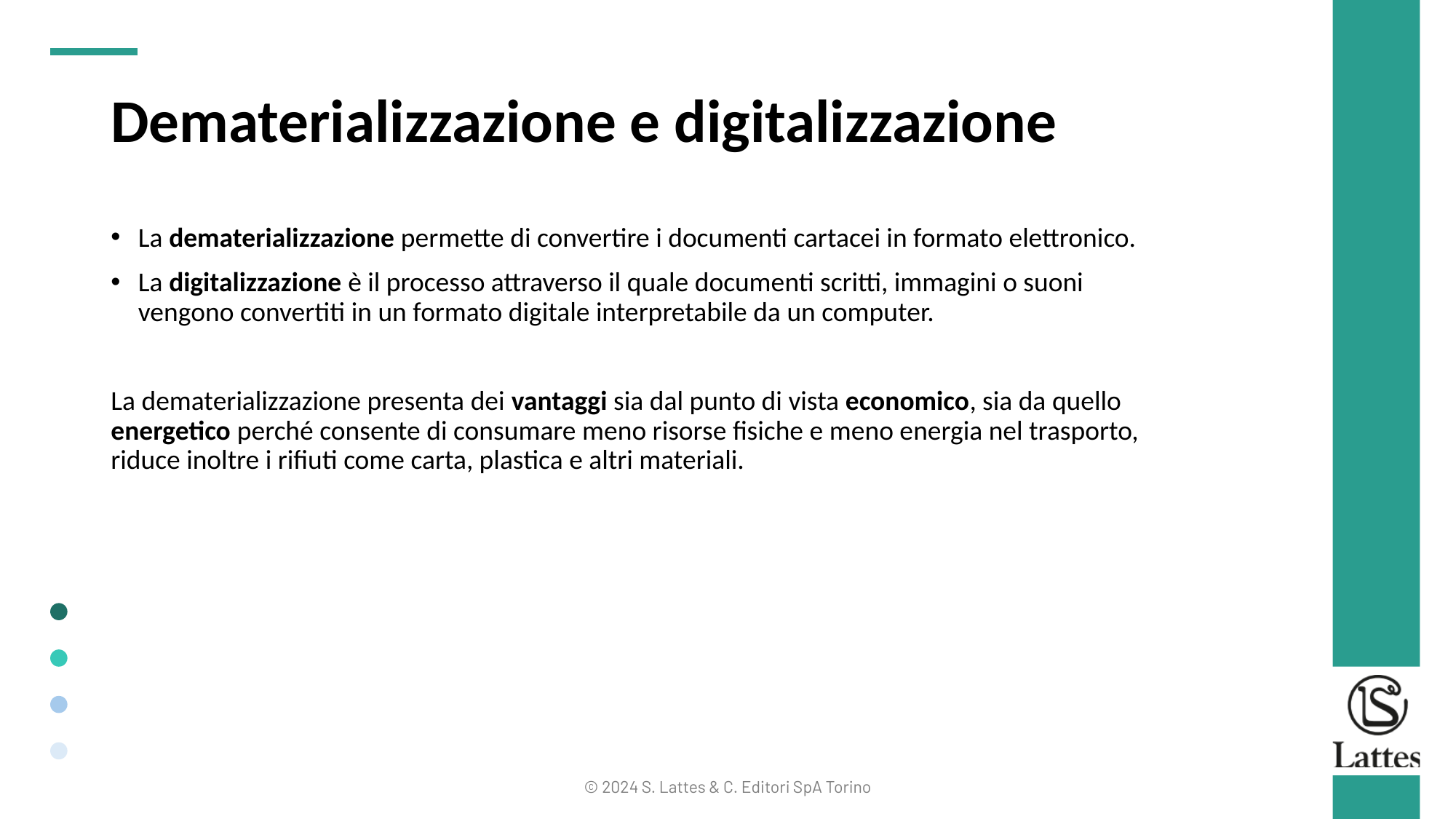

Dematerializzazione e digitalizzazione
La dematerializzazione permette di convertire i documenti cartacei in formato elettronico.
La digitalizzazione è il processo attraverso il quale documenti scritti, immagini o suoni vengono convertiti in un formato digitale interpretabile da un computer.

La dematerializzazione presenta dei vantaggi sia dal punto di vista economico, sia da quello energetico perché consente di consumare meno risorse fisiche e meno energia nel trasporto, riduce inoltre i rifiuti come carta, plastica e altri materiali.